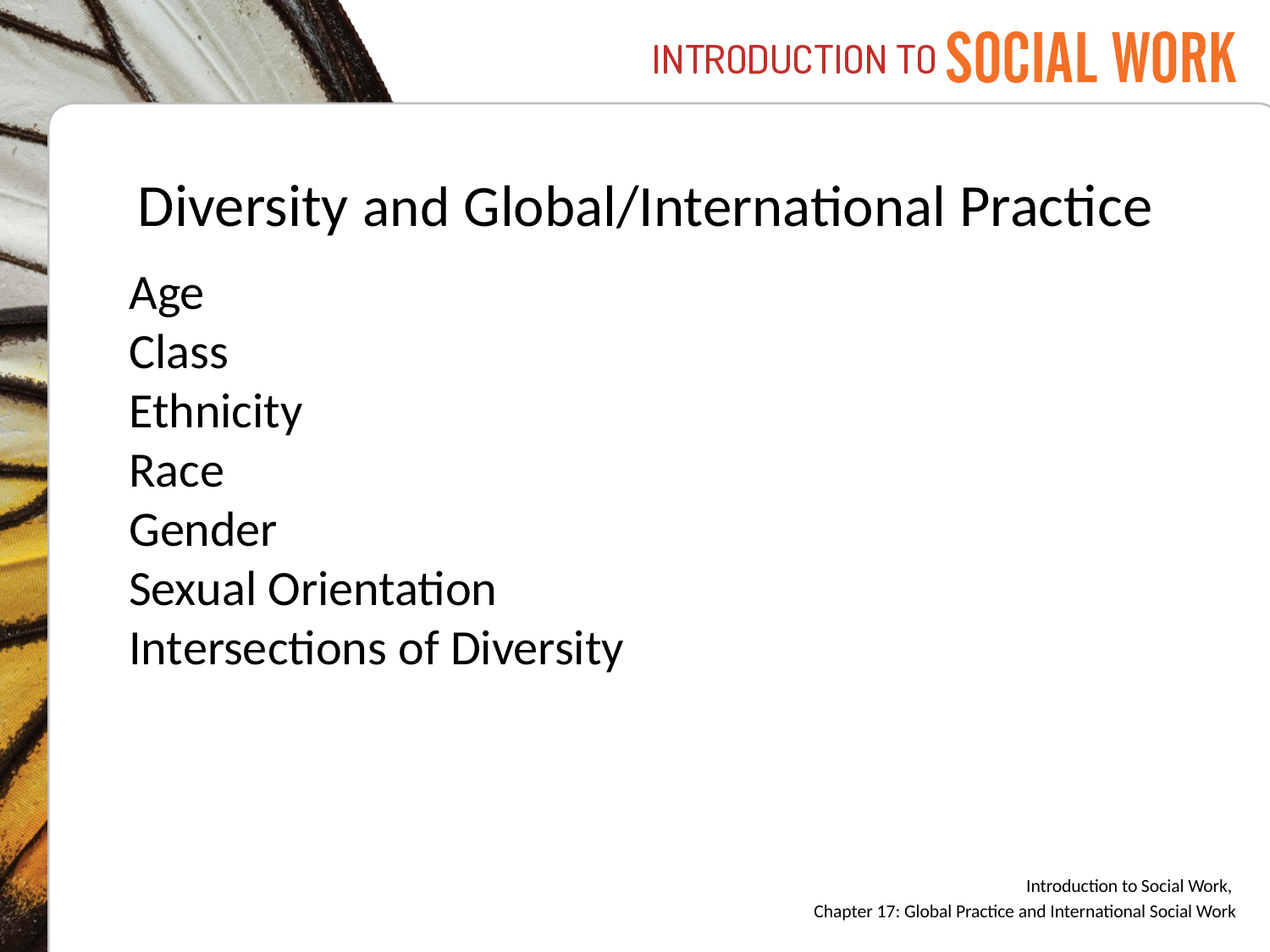

# Diversity and Global/International Practice

Age
Class
Ethnicity
Race
Gender
Sexual Orientation
Intersections of Diversity
Introduction to Social Work,
Chapter 17: Global Practice and International Social Work